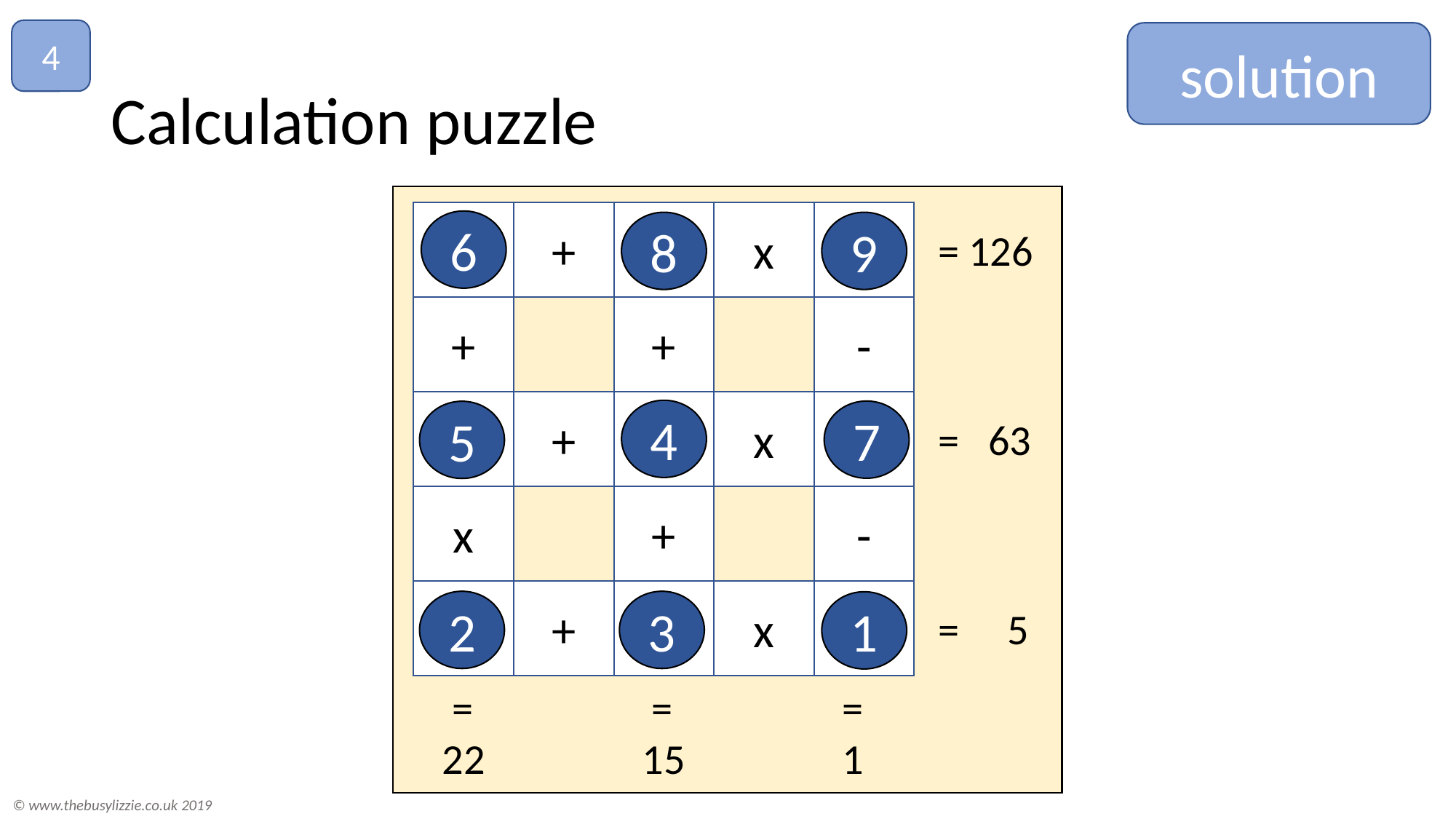

4
solution
# Calculation puzzle

+

x
-
+

+

+

x
-
x

+

+

x
6
8
9
= 126
4
7
5
=   63
2
3
1
=     5
 =
 1
 =
22
  =
 15
© www.thebusylizzie.co.uk 2019